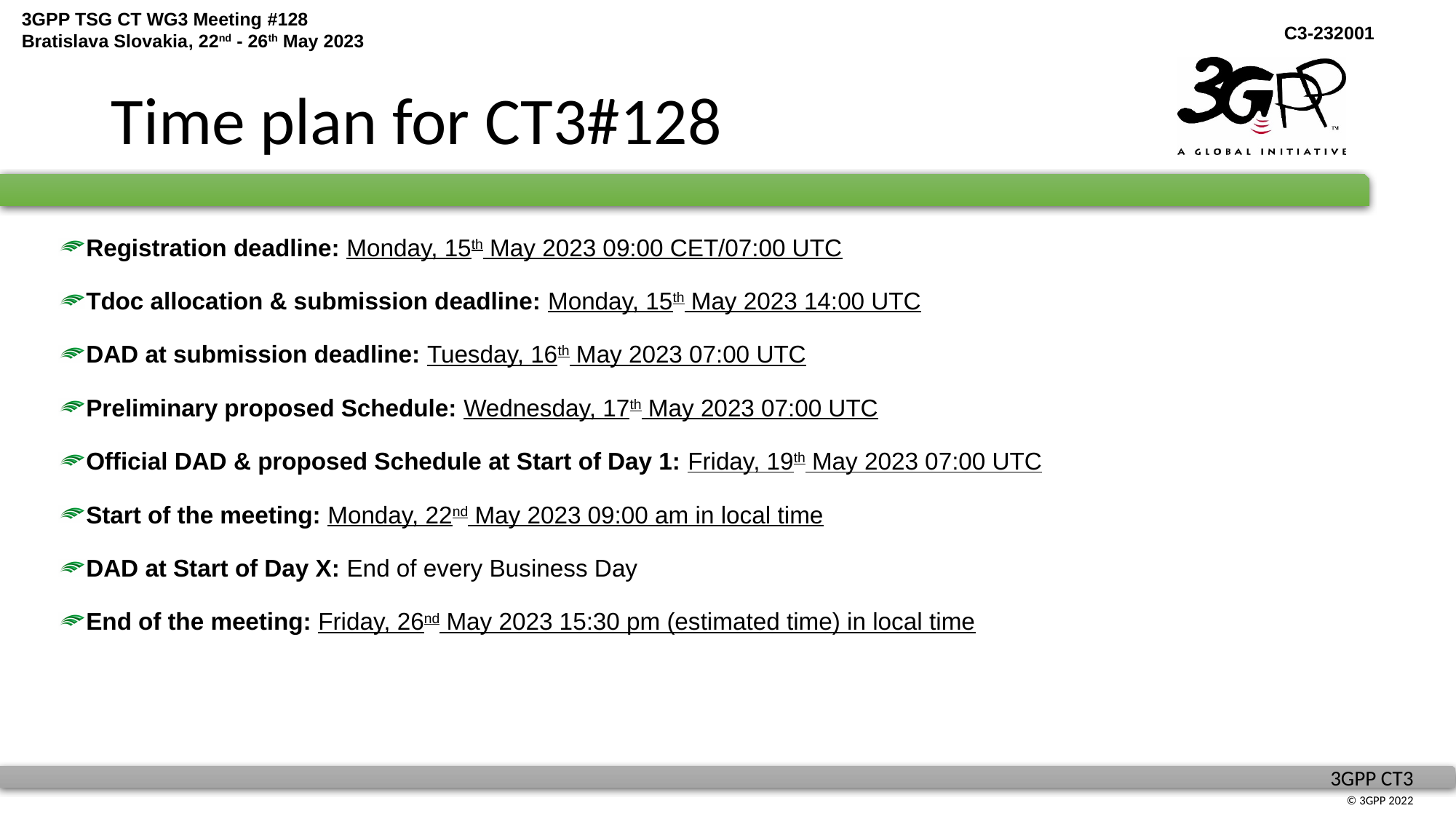

# Time plan for CT3#128
Registration deadline: Monday, 15th May 2023 09:00 CET/07:00 UTC
Tdoc allocation & submission deadline: Monday, 15th May 2023 14:00 UTC
DAD at submission deadline: Tuesday, 16th May 2023 07:00 UTC
Preliminary proposed Schedule: Wednesday, 17th May 2023 07:00 UTC
Official DAD & proposed Schedule at Start of Day 1: Friday, 19th May 2023 07:00 UTC
Start of the meeting: Monday, 22nd May 2023 09:00 am in local time
DAD at Start of Day X: End of every Business Day
End of the meeting: Friday, 26nd May 2023 15:30 pm (estimated time) in local time